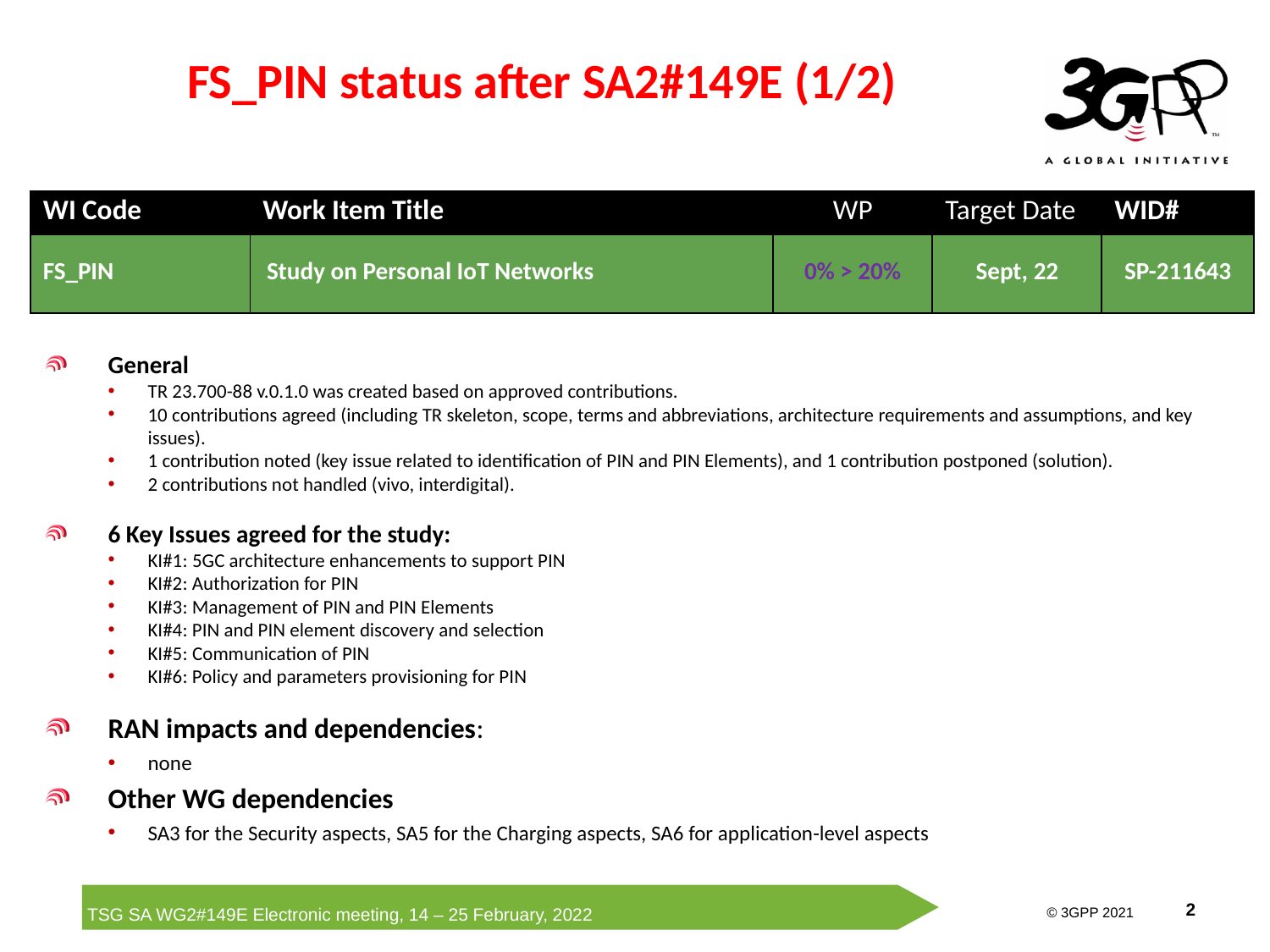

# FS_PIN status after SA2#149E (1/2)
| WI Code | Work Item Title | WP | Target Date | WID# |
| --- | --- | --- | --- | --- |
| FS\_PIN | Study on Personal IoT Networks | 0% > 20% | Sept, 22 | SP-211643 |
General
TR 23.700-88 v.0.1.0 was created based on approved contributions.
10 contributions agreed (including TR skeleton, scope, terms and abbreviations, architecture requirements and assumptions, and key issues).
1 contribution noted (key issue related to identification of PIN and PIN Elements), and 1 contribution postponed (solution).
2 contributions not handled (vivo, interdigital).

6 Key Issues agreed for the study:
KI#1: 5GC architecture enhancements to support PIN
KI#2: Authorization for PIN
KI#3: Management of PIN and PIN Elements
KI#4: PIN and PIN element discovery and selection
KI#5: Communication of PIN
KI#6: Policy and parameters provisioning for PIN

RAN impacts and dependencies:
none
Other WG dependencies
SA3 for the Security aspects, SA5 for the Charging aspects, SA6 for application-level aspects